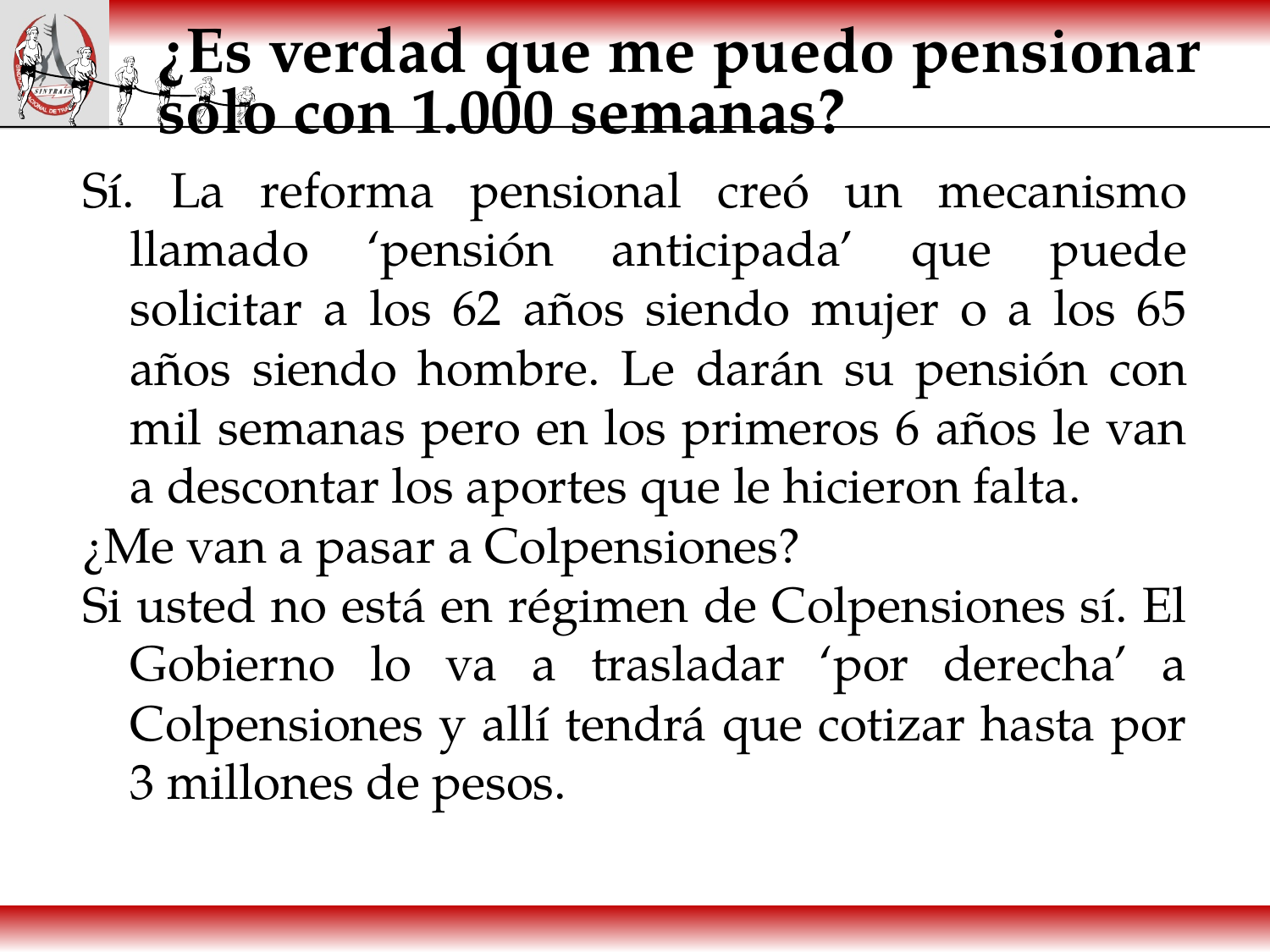

# ¿Es verdad que me puedo pensionar solo con 1.000 semanas?
Sí. La reforma pensional creó un mecanismo llamado ‘pensión anticipada’ que puede solicitar a los 62 años siendo mujer o a los 65 años siendo hombre. Le darán su pensión con mil semanas pero en los primeros 6 años le van a descontar los aportes que le hicieron falta.
¿Me van a pasar a Colpensiones?
Si usted no está en régimen de Colpensiones sí. El Gobierno lo va a trasladar ‘por derecha’ a Colpensiones y allí tendrá que cotizar hasta por 3 millones de pesos.